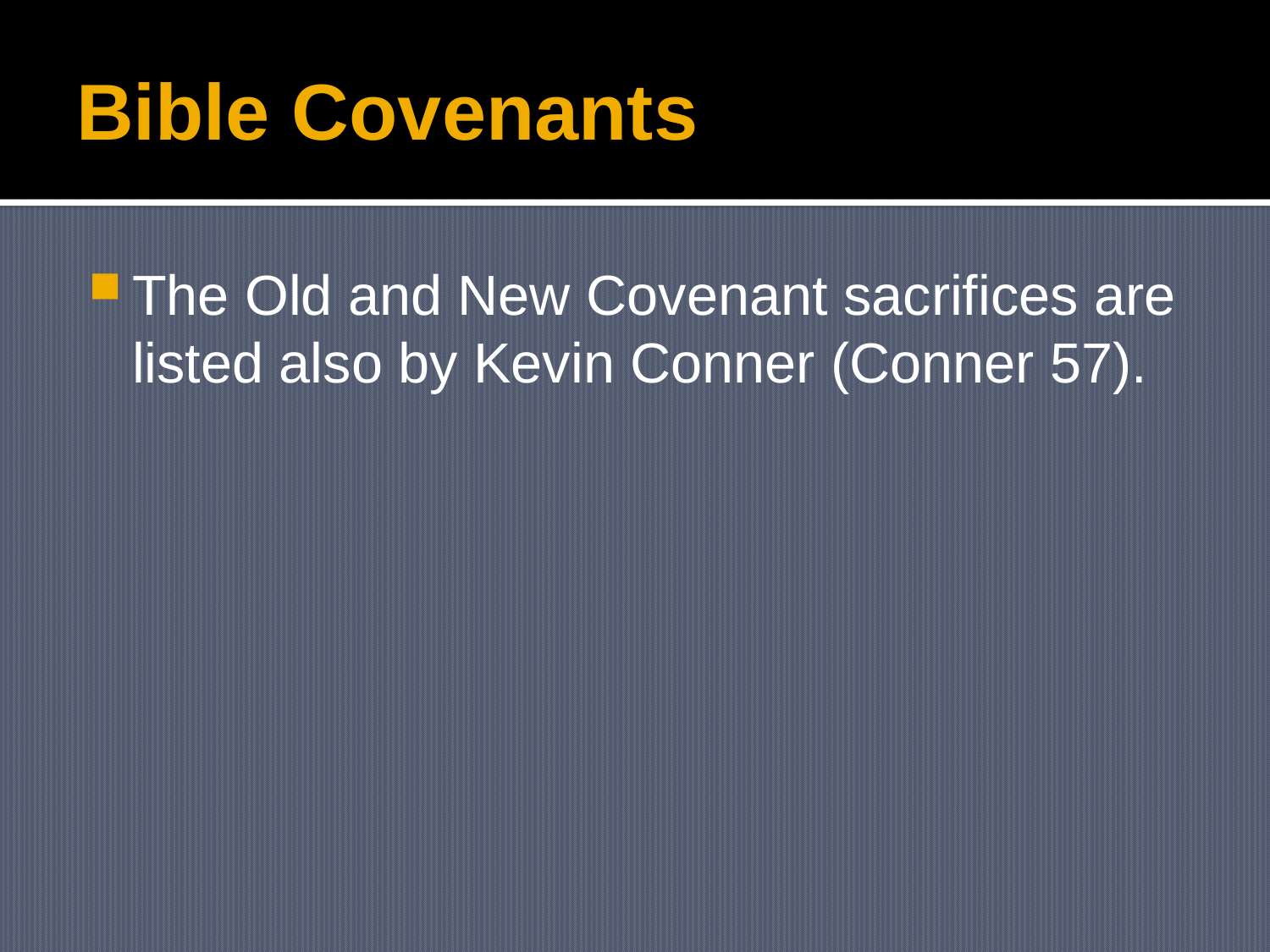

# Bible Covenants
The Old and New Covenant sacrifices are listed also by Kevin Conner (Conner 57).